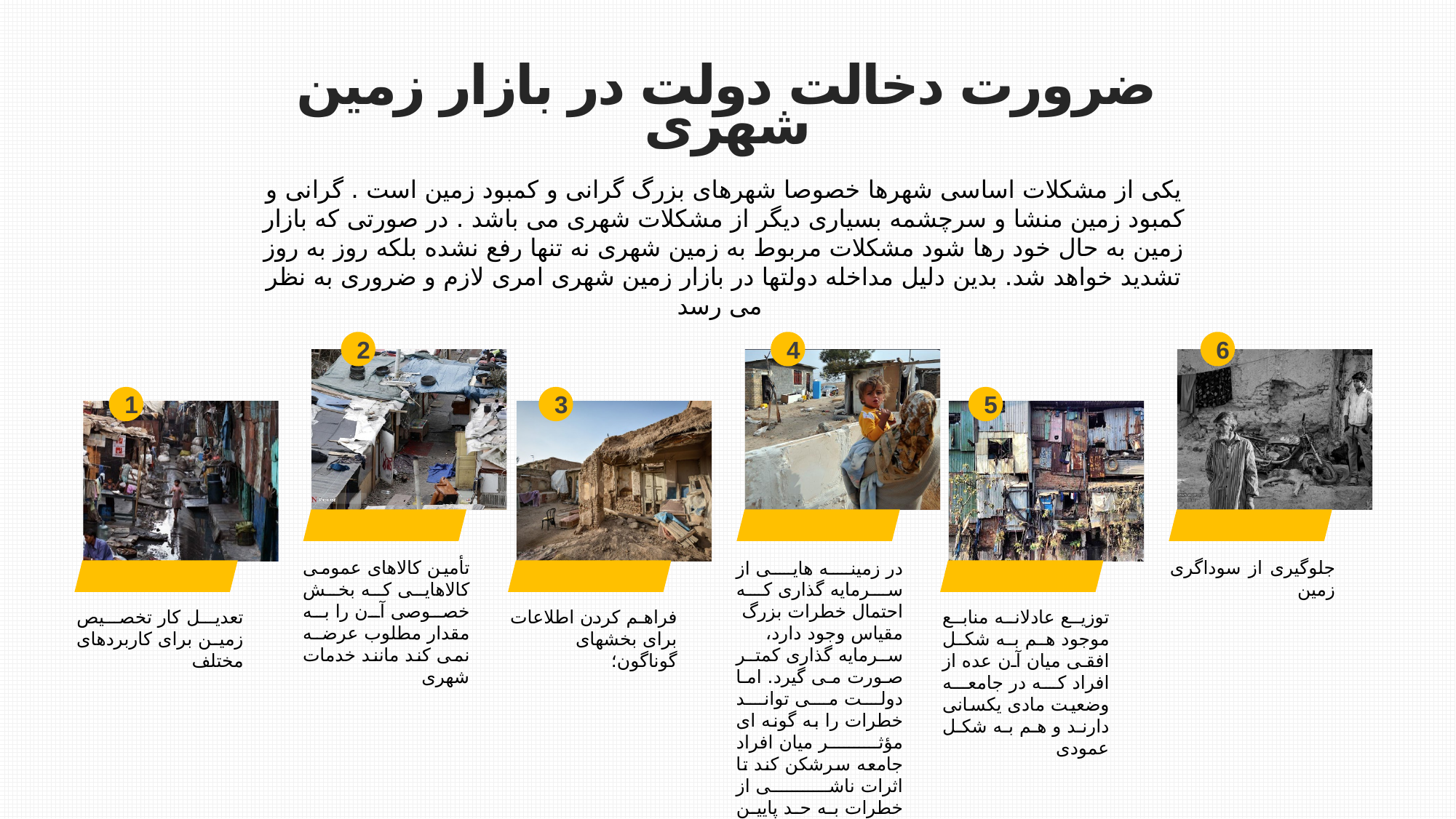

ضرورت دخالت دولت در بازار زمین شهری
یکی از مشکلات اساسی شهرها خصوصا شهرهای بزرگ گرانی و کمبود زمین است . گرانی و کمبود زمین منشا و سرچشمه بسیاری دیگر از مشکلات شهری می باشد . در صورتی که بازار زمین به حال خود رها شود مشکلات مربوط به زمین شهری نه تنها رفع نشده بلکه روز به روز تشدید خواهد شد. بدین دلیل مداخله دولتها در بازار زمین شهری امری لازم و ضروری به نظر می رسد
2
4
6

1
3
5

تأمین کالاهای عمومی کالاهایی که بخش خصوصی آن را به مقدار مطلوب عرضه نمی کند مانند خدمات شهری
در زمینه هایی از سرمایه گذاری که احتمال خطرات بزرگ مقیاس وجود دارد، سرمایه گذاری کمتر صورت می گیرد. اما دولت می تواند خطرات را به گونه ای مؤثر میان افراد جامعه سرشکن کند تا اثرات ناشی از خطرات به حد پایین تنزل یابد
جلوگیری از سوداگری زمین

تعدیل کار تخصیص زمین برای کاربردهای مختلف
فراهم کردن اطلاعات برای بخشهای گوناگون؛
توزیع عادلانه منابع موجود هم به شکل افقی میان آن عده از افراد که در جامعه وضعیت مادی یکسانی دارند و هم به شکل عمودی